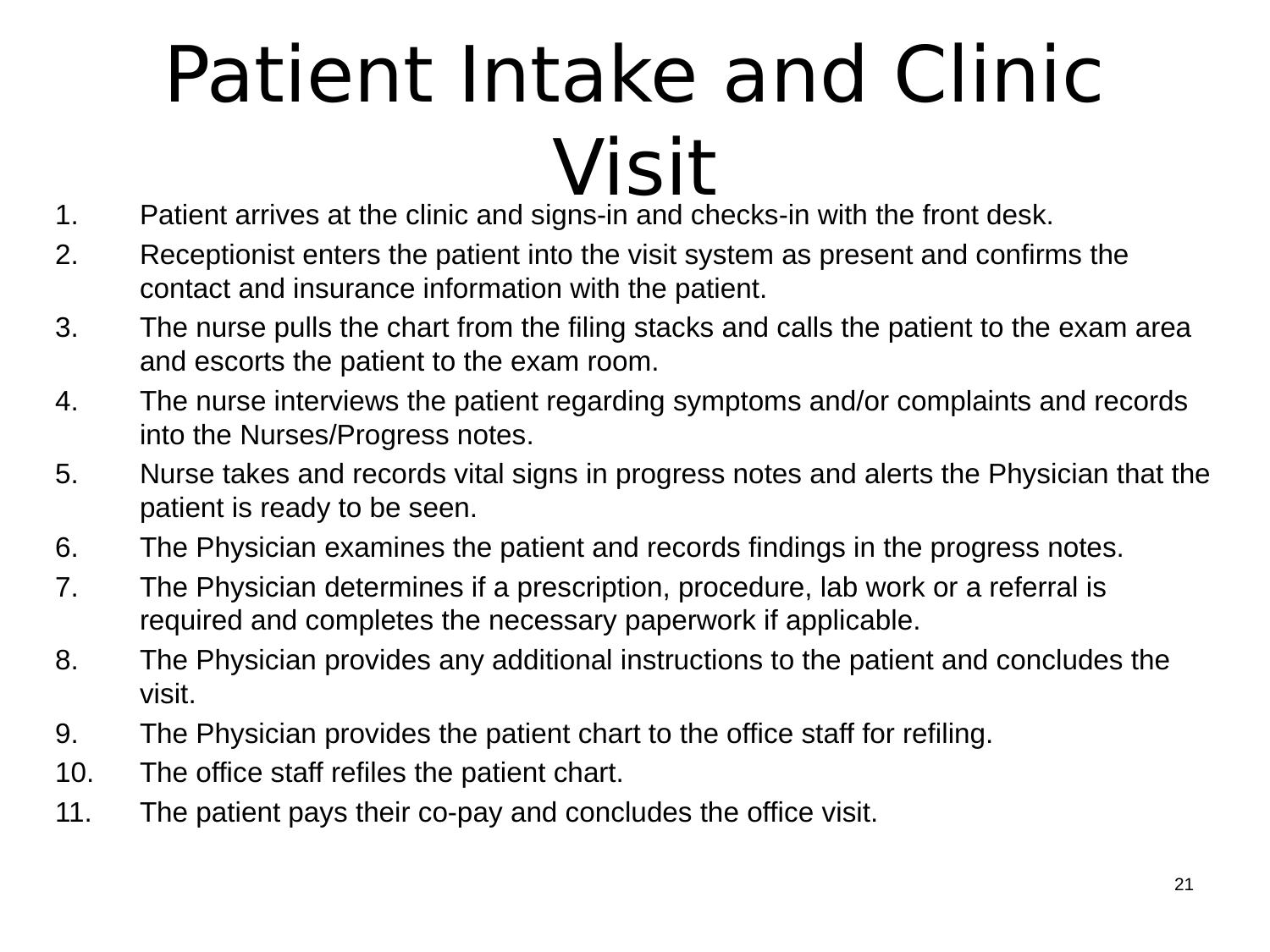

# Patient Intake and Clinic Visit
Patient arrives at the clinic and signs-in and checks-in with the front desk.
Receptionist enters the patient into the visit system as present and confirms the contact and insurance information with the patient.
The nurse pulls the chart from the filing stacks and calls the patient to the exam area and escorts the patient to the exam room.
The nurse interviews the patient regarding symptoms and/or complaints and records into the Nurses/Progress notes.
Nurse takes and records vital signs in progress notes and alerts the Physician that the patient is ready to be seen.
The Physician examines the patient and records findings in the progress notes.
The Physician determines if a prescription, procedure, lab work or a referral is required and completes the necessary paperwork if applicable.
The Physician provides any additional instructions to the patient and concludes the visit.
The Physician provides the patient chart to the office staff for refiling.
The office staff refiles the patient chart.
The patient pays their co-pay and concludes the office visit.

21